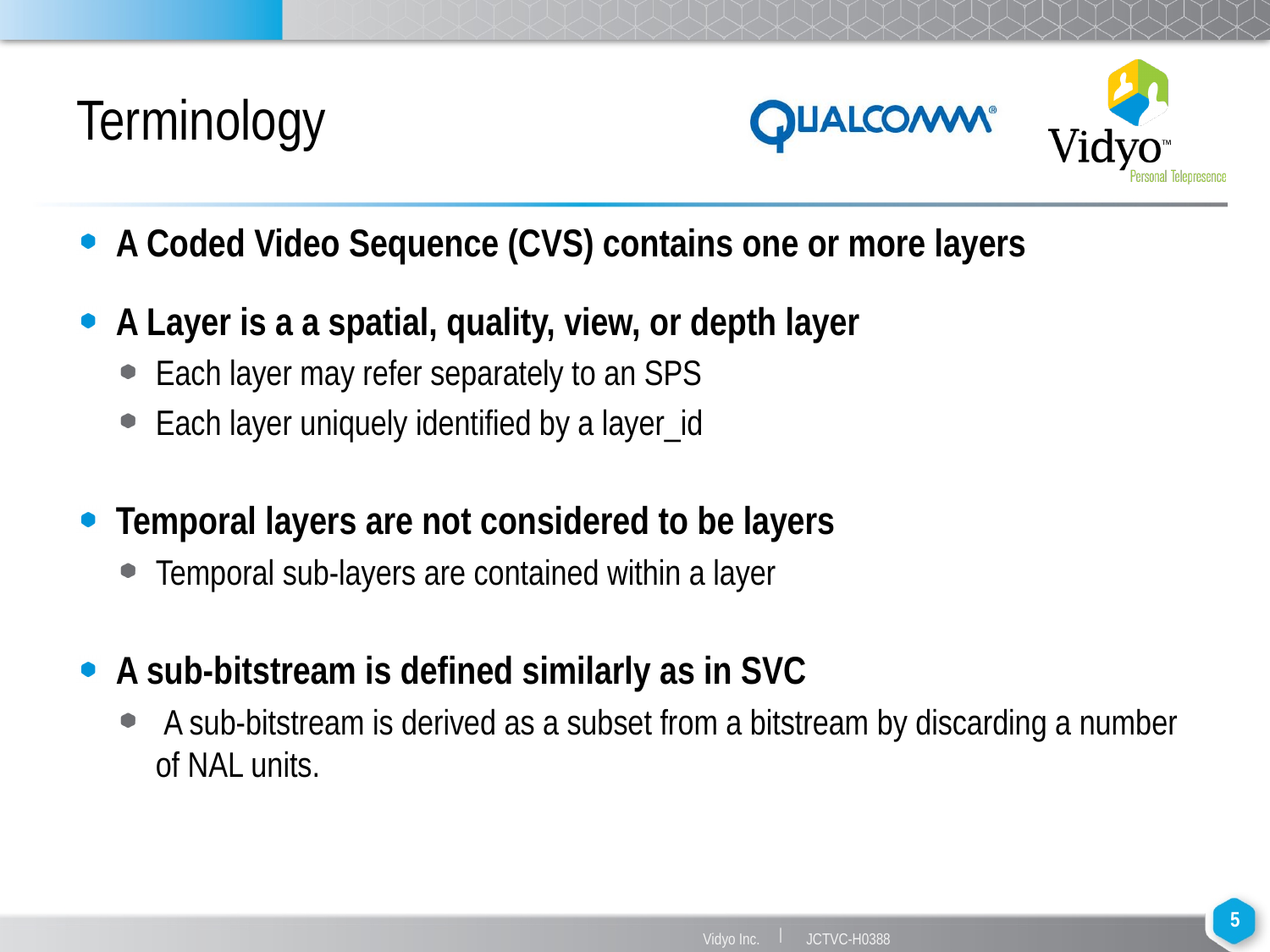

# Terminology
A Coded Video Sequence (CVS) contains one or more layers

A Layer is a a spatial, quality, view, or depth layer
Each layer may refer separately to an SPS
Each layer uniquely identified by a layer_id

Temporal layers are not considered to be layers
Temporal sub-layers are contained within a layer

A sub-bitstream is defined similarly as in SVC
 A sub-bitstream is derived as a subset from a bitstream by discarding a number of NAL units.

5